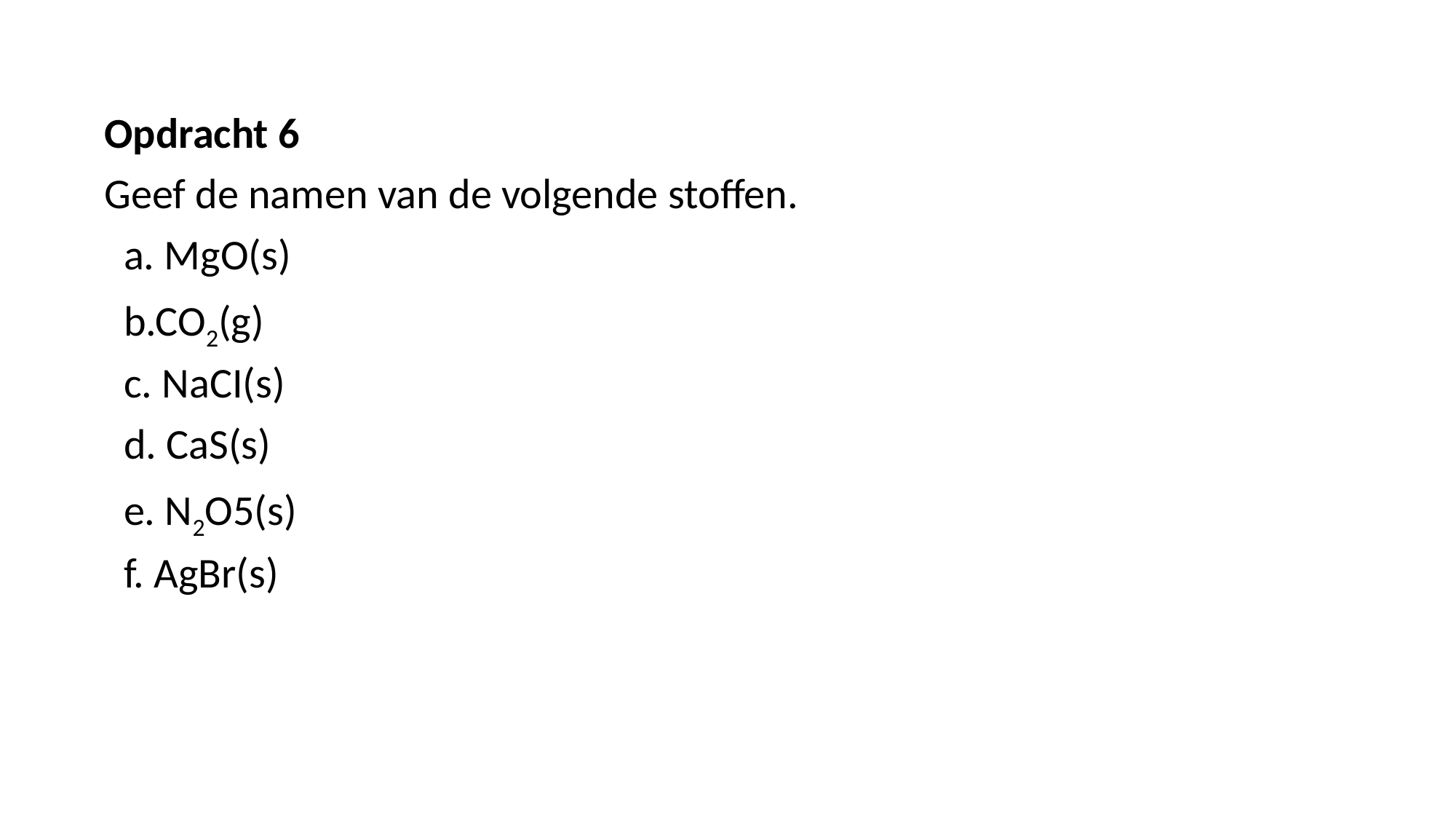

Opdracht 6
Geef de namen van de volgende stoffen.
  a. MgO(s)
  b.CO2(g)
  c. NaCI(s)
  d. CaS(s)
  e. N2O5(s)
  f. AgBr(s)